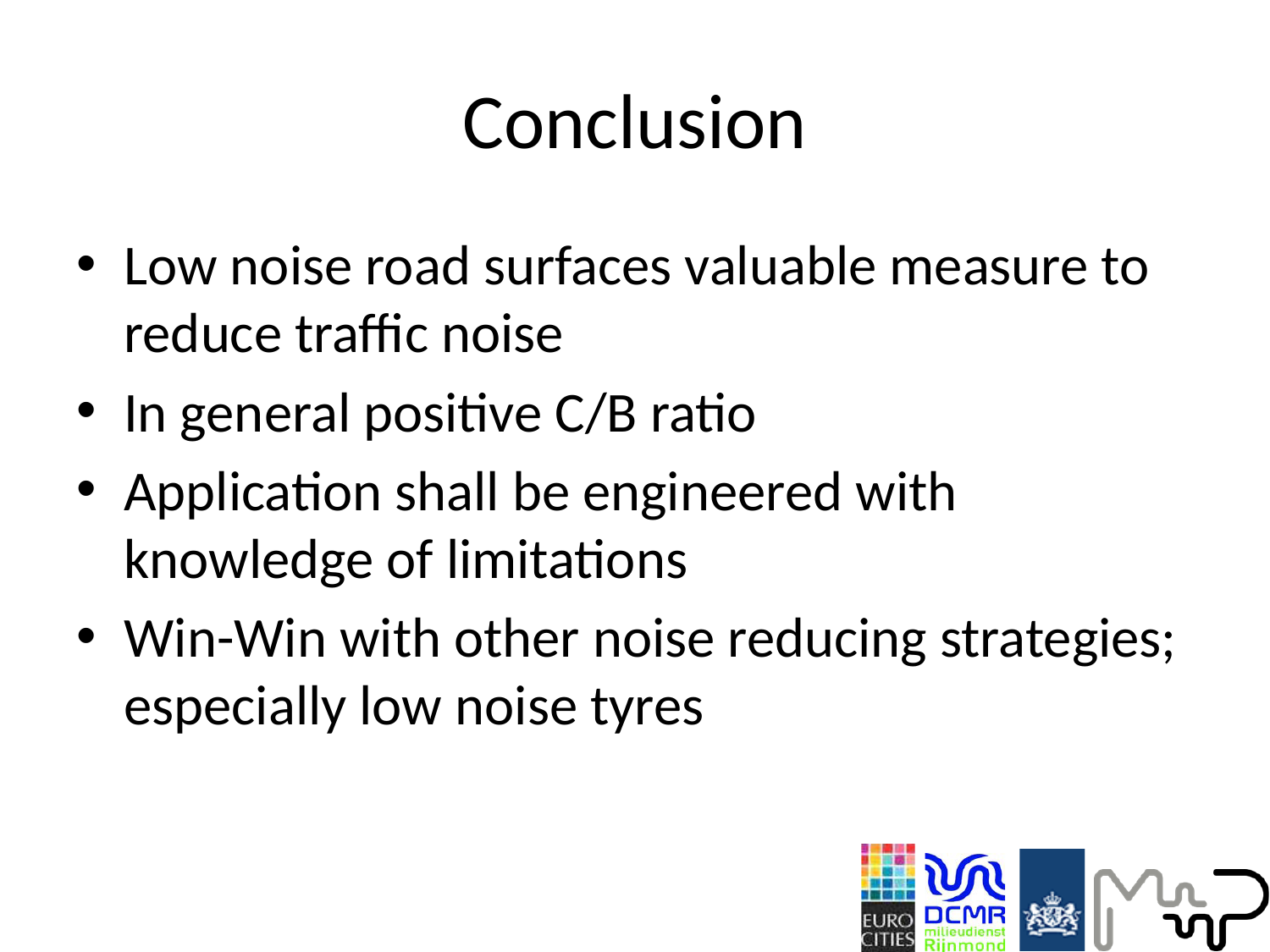

# Conclusion
Low noise road surfaces valuable measure to reduce traffic noise
In general positive C/B ratio
Application shall be engineered with knowledge of limitations
Win-Win with other noise reducing strategies; especially low noise tyres